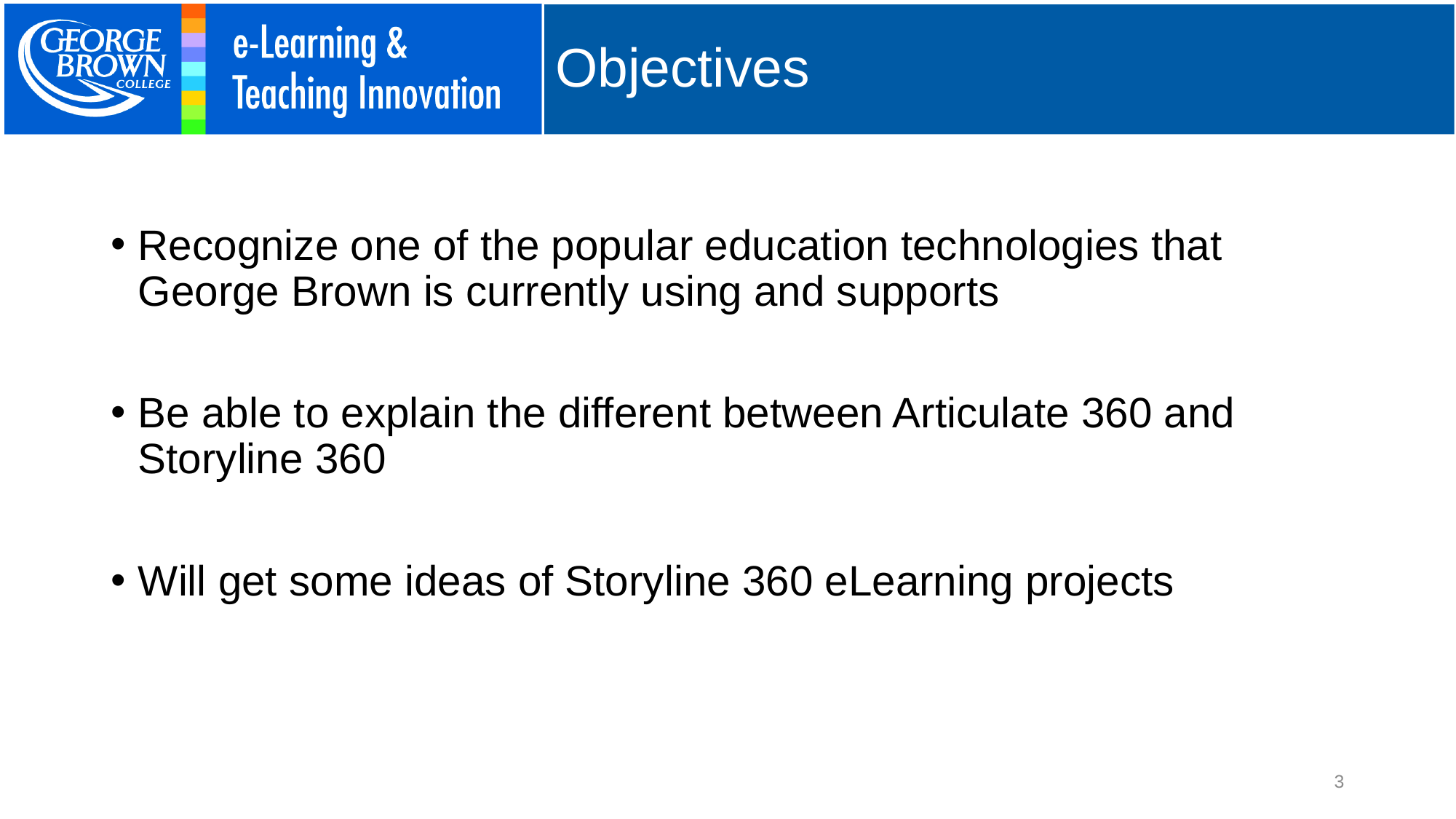

# Objectives
Recognize one of the popular education technologies that George Brown is currently using and supports

Be able to explain the different between Articulate 360 and Storyline 360

Will get some ideas of Storyline 360 eLearning projects
3